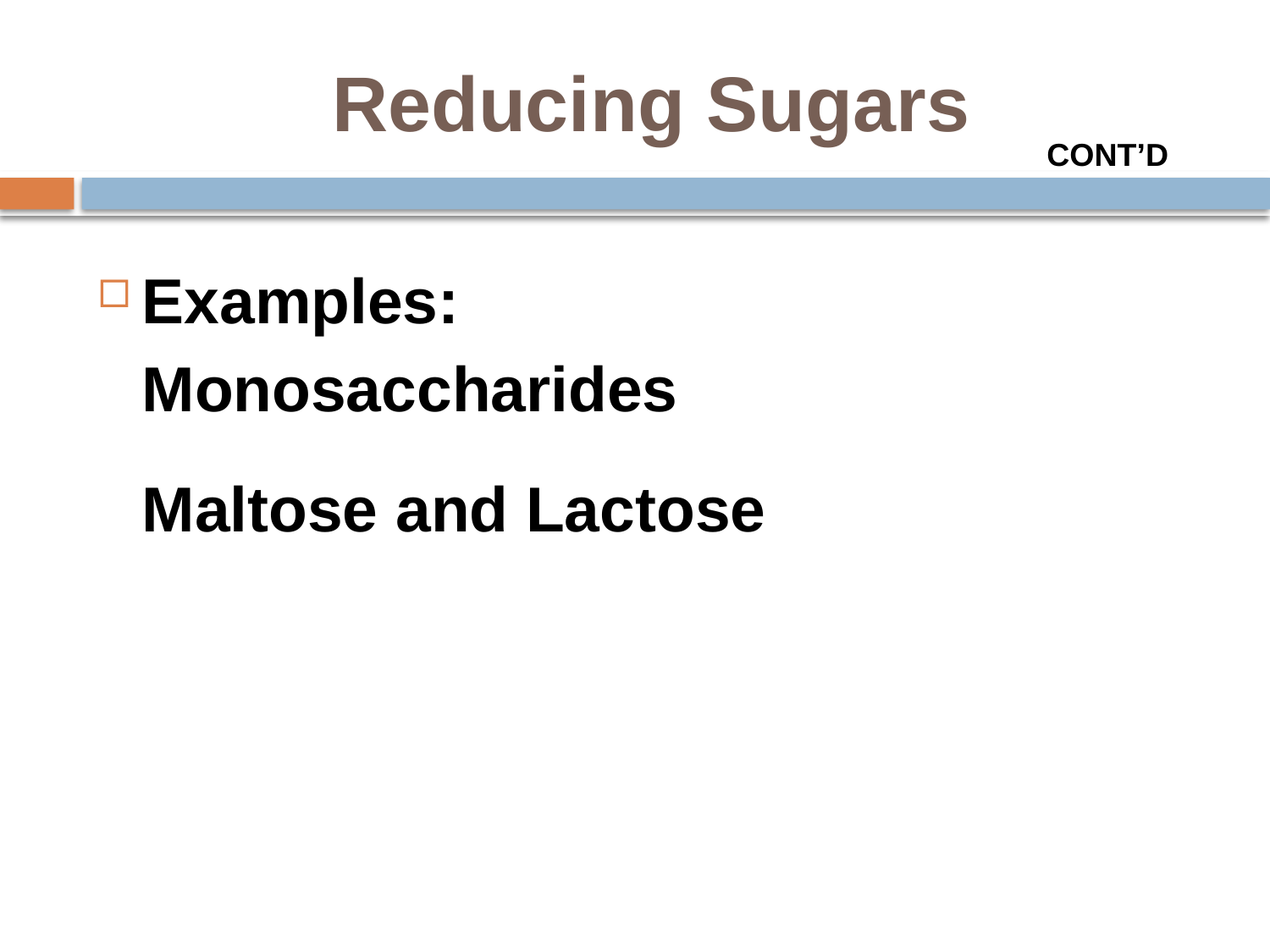

# Reducing Sugars
CONT’D
Examples:
	Monosaccharides
	Maltose and Lactose